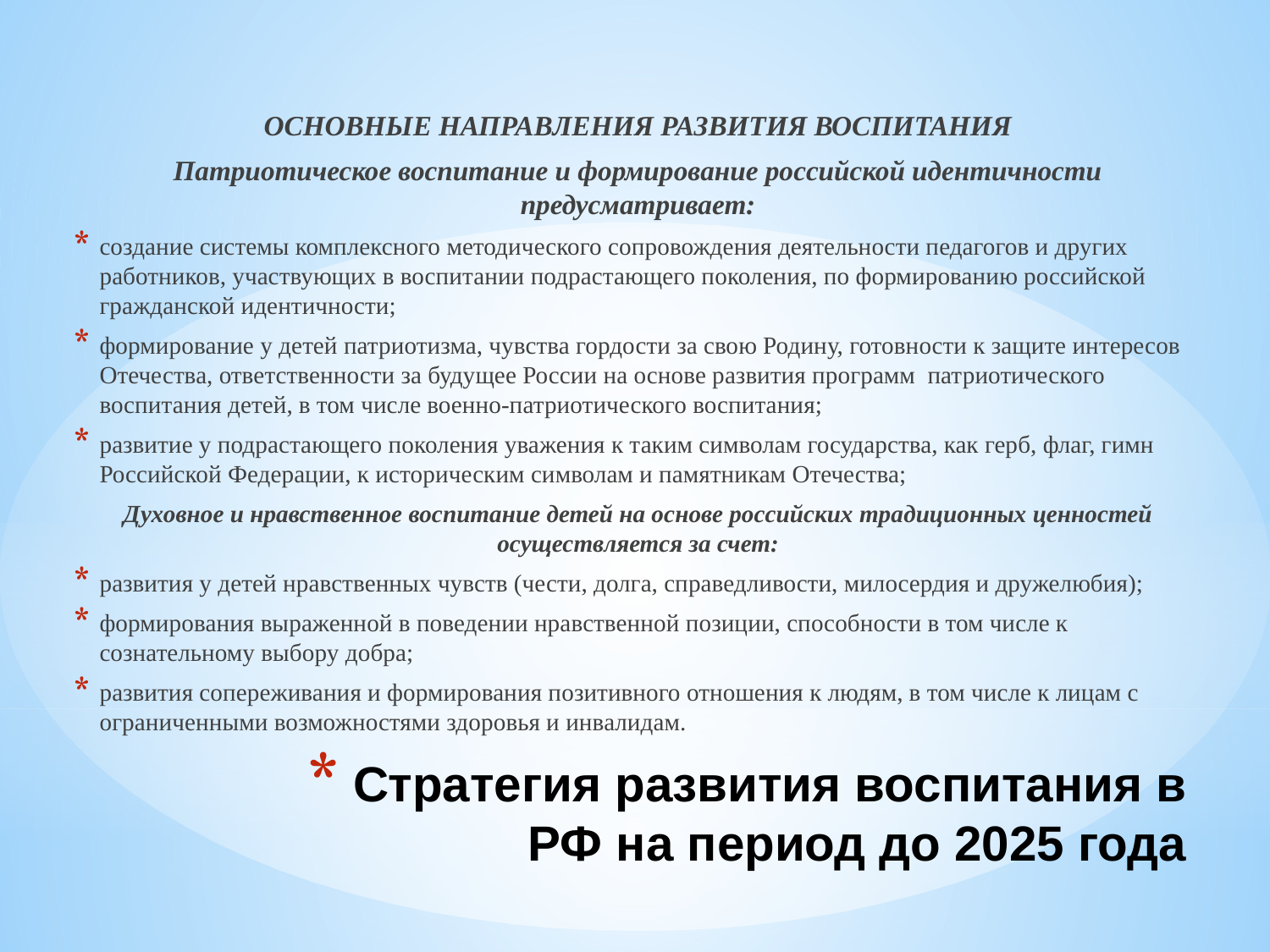

ОСНОВНЫЕ НАПРАВЛЕНИЯ РАЗВИТИЯ ВОСПИТАНИЯ
Патриотическое воспитание и формирование российской идентичности предусматривает:
создание системы комплексного методического сопровождения деятельности педагогов и других работников, участвующих в воспитании подрастающего поколения, по формированию российской гражданской идентичности;
формирование у детей патриотизма, чувства гордости за свою Родину, готовности к защите интересов Отечества, ответственности за будущее России на основе развития программ  патриотического воспитания детей, в том числе военно-патриотического воспитания;
развитие у подрастающего поколения уважения к таким символам государства, как герб, флаг, гимн Российской Федерации, к историческим символам и памятникам Отечества;
Духовное и нравственное воспитание детей на основе российских традиционных ценностей осуществляется за счет:
развития у детей нравственных чувств (чести, долга, справедливости, милосердия и дружелюбия);
формирования выраженной в поведении нравственной позиции, способности в том числе к сознательному выбору добра;
развития сопереживания и формирования позитивного отношения к людям, в том числе к лицам с ограниченными возможностями здоровья и инвалидам.

# Стратегия развития воспитания в РФ на период до 2025 года